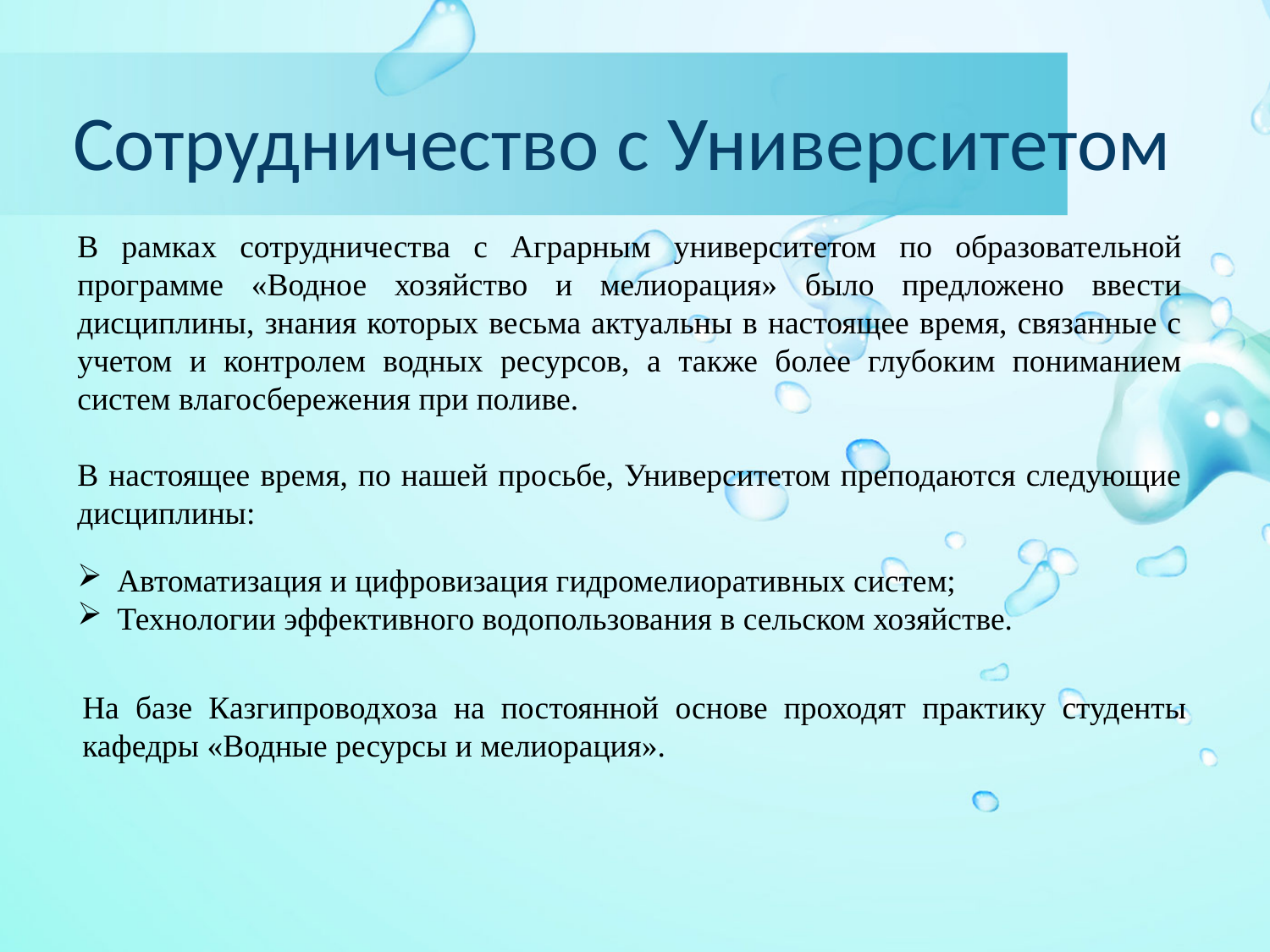

# Сотрудничество с Университетом
В рамках сотрудничества с Аграрным университетом по образовательной программе «Водное хозяйство и мелиорация» было предложено ввести дисциплины, знания которых весьма актуальны в настоящее время, связанные с учетом и контролем водных ресурсов, а также более глубоким пониманием систем влагосбережения при поливе.

В настоящее время, по нашей просьбе, Университетом преподаются следующие дисциплины:

Автоматизация и цифровизация гидромелиоративных систем;
Технологии эффективного водопользования в сельском хозяйстве.
На базе Казгипроводхоза на постоянной основе проходят практику студенты кафедры «Водные ресурсы и мелиорация».